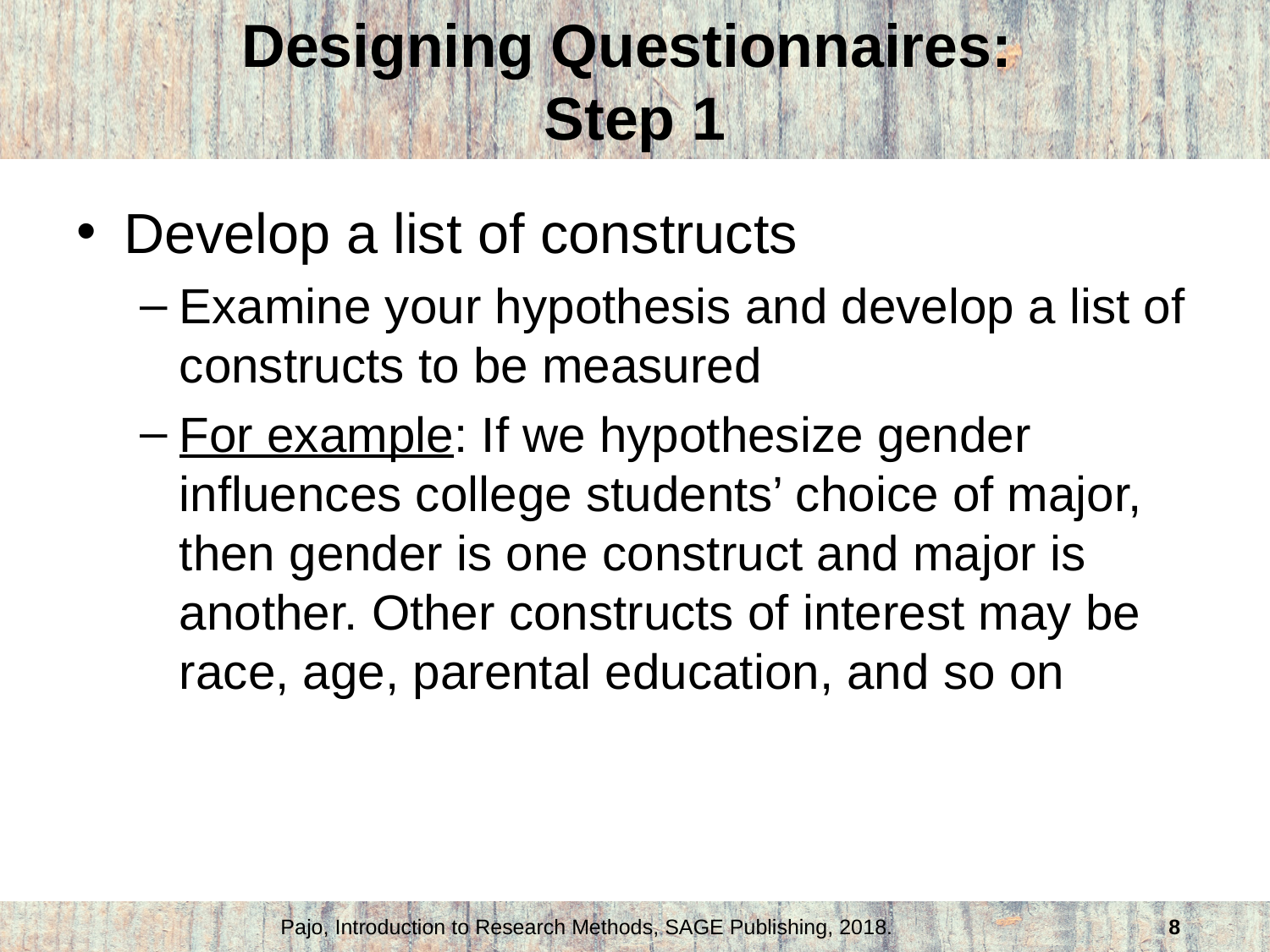

# Designing Questionnaires: Step 1
Develop a list of constructs
Examine your hypothesis and develop a list of constructs to be measured
For example: If we hypothesize gender influences college students’ choice of major, then gender is one construct and major is another. Other constructs of interest may be race, age, parental education, and so on

Pajo, Introduction to Research Methods, SAGE Publishing, 2018.
8